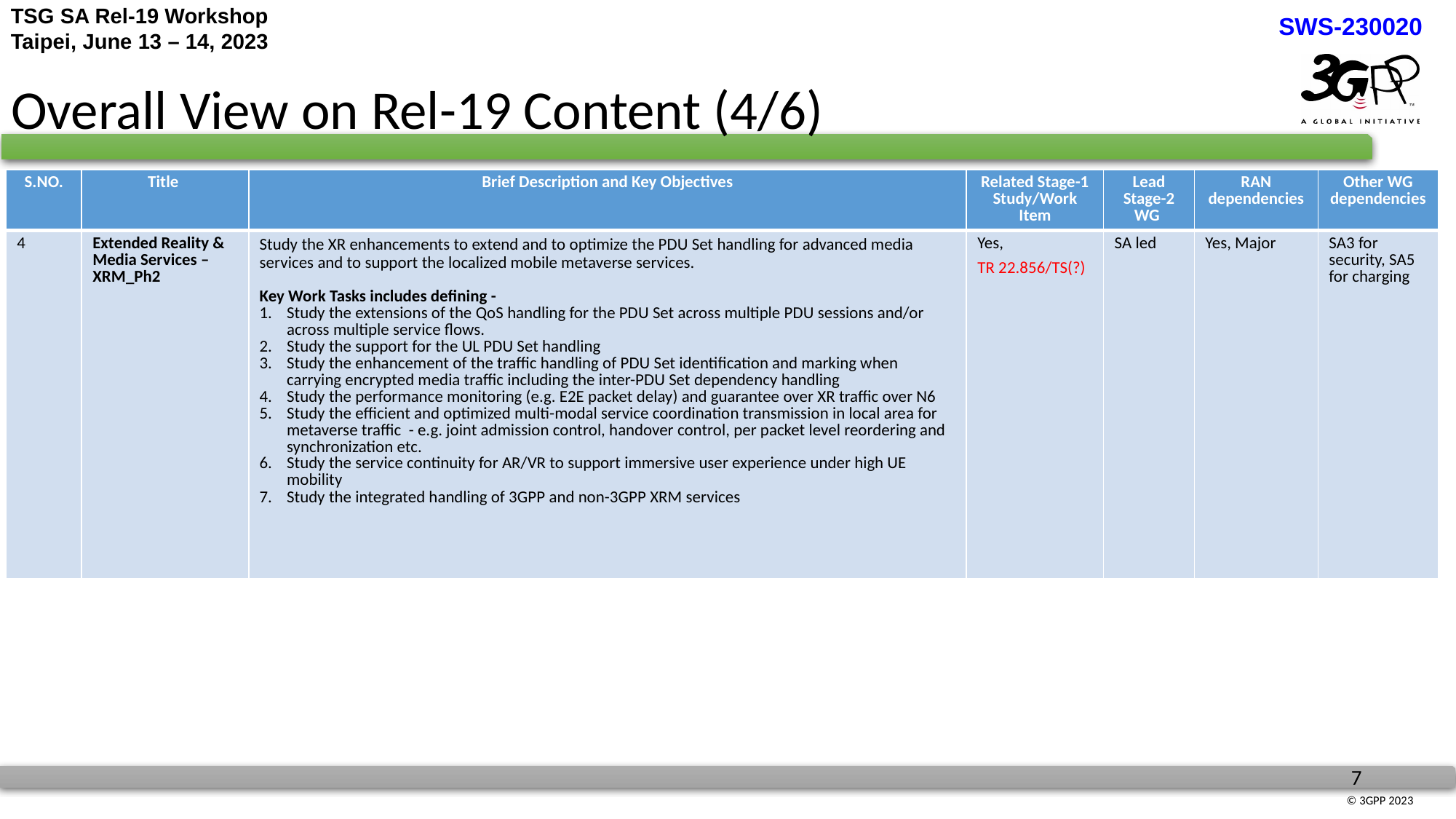

# Overall View on Rel-19 Content (4/6)
| S.NO. | Title | Brief Description and Key Objectives | Related Stage-1 Study/Work Item | Lead Stage-2 WG | RAN dependencies | Other WG dependencies |
| --- | --- | --- | --- | --- | --- | --- |
| 4 | Extended Reality & Media Services – XRM\_Ph2 | Study the XR enhancements to extend and to optimize the PDU Set handling for advanced media services and to support the localized mobile metaverse services. Key Work Tasks includes defining - Study the extensions of the QoS handling for the PDU Set across multiple PDU sessions and/or across multiple service flows. Study the support for the UL PDU Set handling Study the enhancement of the traffic handling of PDU Set identification and marking when carrying encrypted media traffic including the inter-PDU Set dependency handling Study the performance monitoring (e.g. E2E packet delay) and guarantee over XR traffic over N6 Study the efficient and optimized multi-modal service coordination transmission in local area for metaverse traffic - e.g. joint admission control, handover control, per packet level reordering and synchronization etc. Study the service continuity for AR/VR to support immersive user experience under high UE mobility Study the integrated handling of 3GPP and non-3GPP XRM services | Yes, TR 22.856/TS(?) | SA led | Yes, Major | SA3 for security, SA5 for charging |